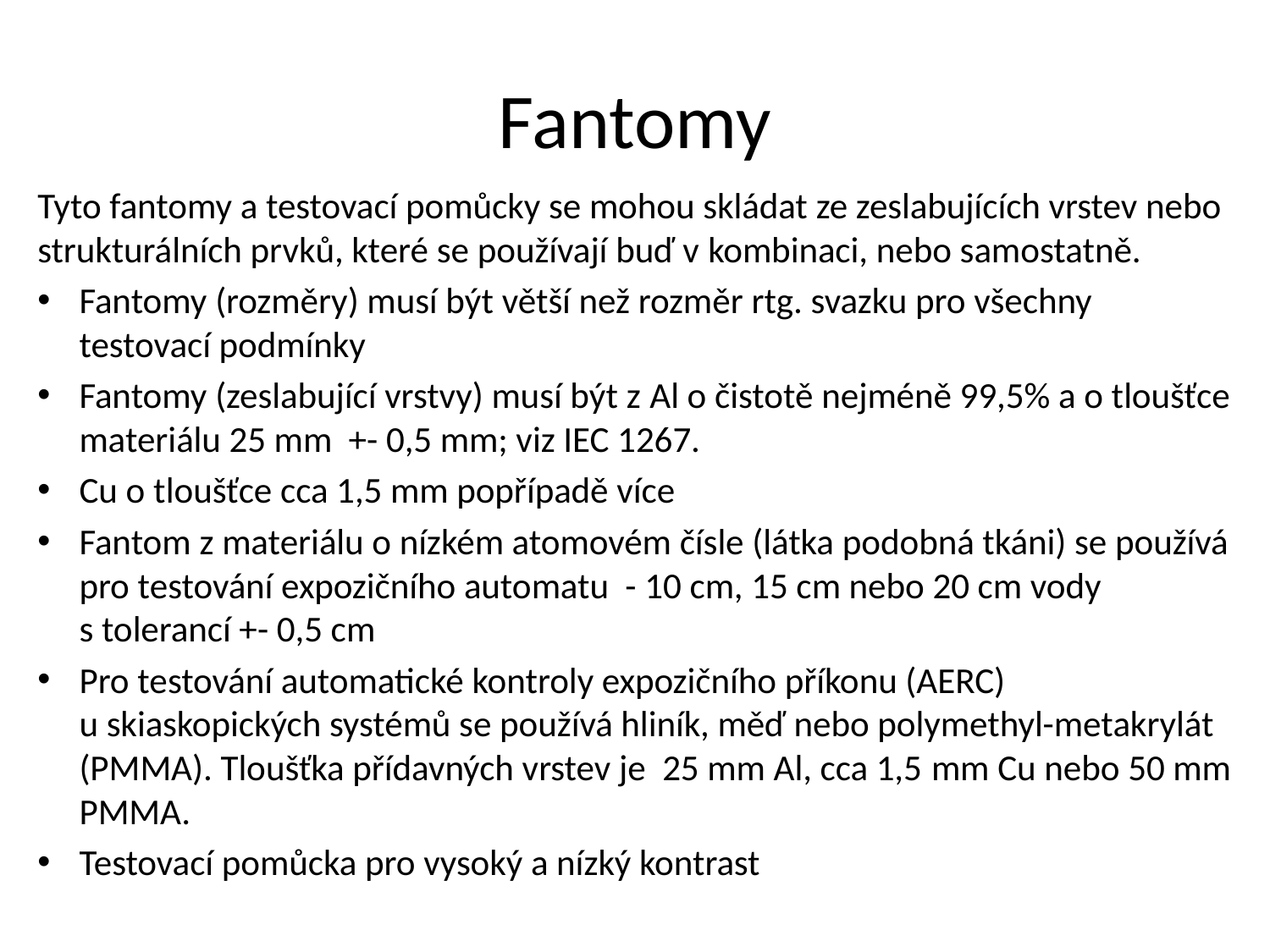

# Fantomy
Tyto fantomy a testovací pomůcky se mohou skládat ze zeslabujících vrstev nebo strukturálních prvků, které se používají buď v kombinaci, nebo samostatně.
Fantomy (rozměry) musí být větší než rozměr rtg. svazku pro všechny testovací podmínky
Fantomy (zeslabující vrstvy) musí být z Al o čistotě nejméně 99,5% a o tloušťce materiálu 25 mm  +- 0,5 mm; viz IEC 1267.
Cu o tloušťce cca 1,5 mm popřípadě více
Fantom z materiálu o nízkém atomovém čísle (látka podobná tkáni) se používá pro testování expozičního automatu  - 10 cm, 15 cm nebo 20 cm vody s tolerancí +- 0,5 cm
Pro testování automatické kontroly expozičního příkonu (AERC) u skiaskopických systémů se používá hliník, měď nebo polymethyl-metakrylát (PMMA). Tloušťka přídavných vrstev je  25 mm Al, cca 1,5 mm Cu nebo 50 mm PMMA.
Testovací pomůcka pro vysoký a nízký kontrast